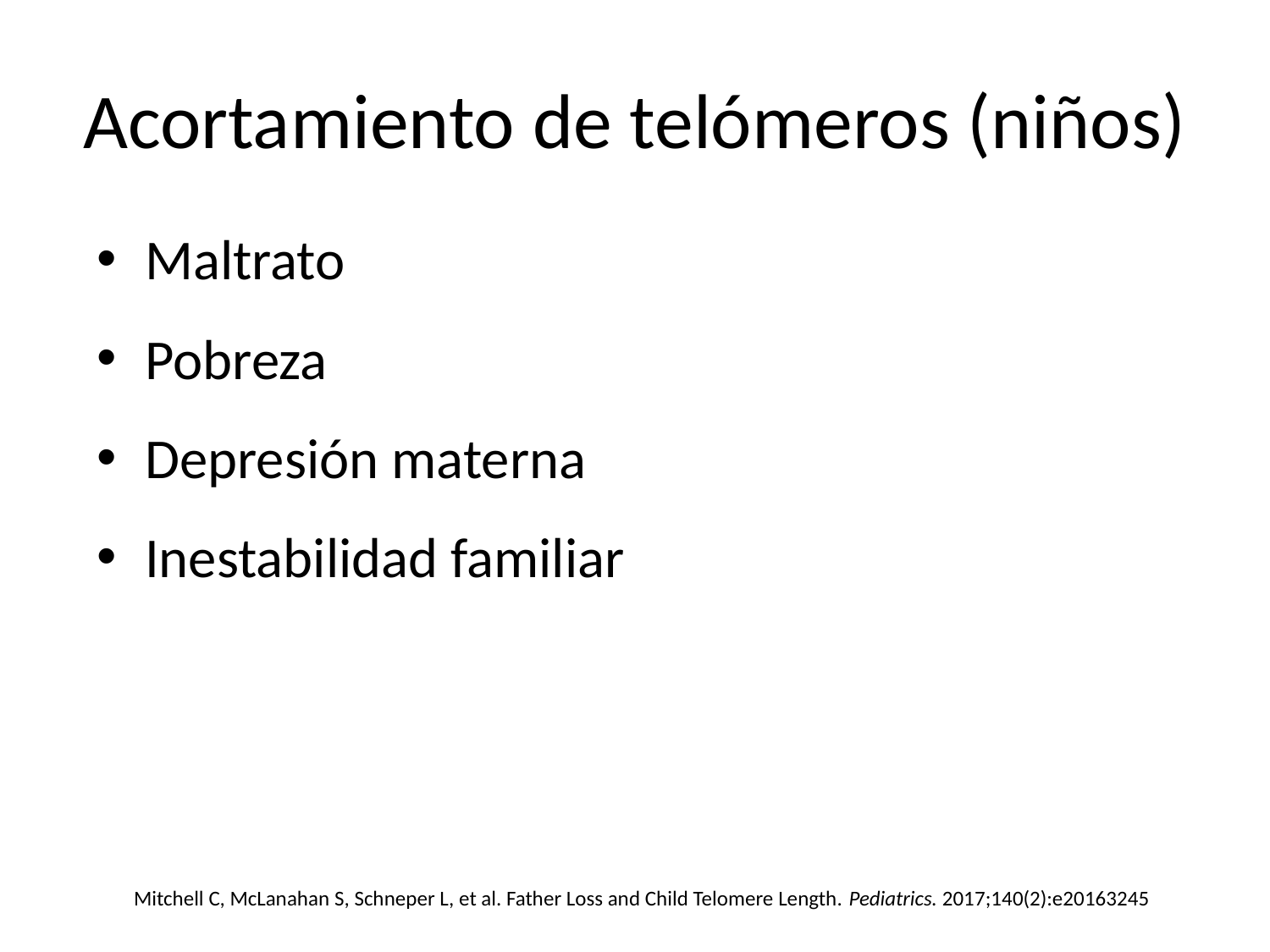

# Acortamiento de telómeros (niños)
Maltrato
Pobreza
Depresión materna
Inestabilidad familiar
Mitchell C, McLanahan S, Schneper L, et al. Father Loss and Child Telomere Length. Pediatrics. 2017;140(2):e20163245